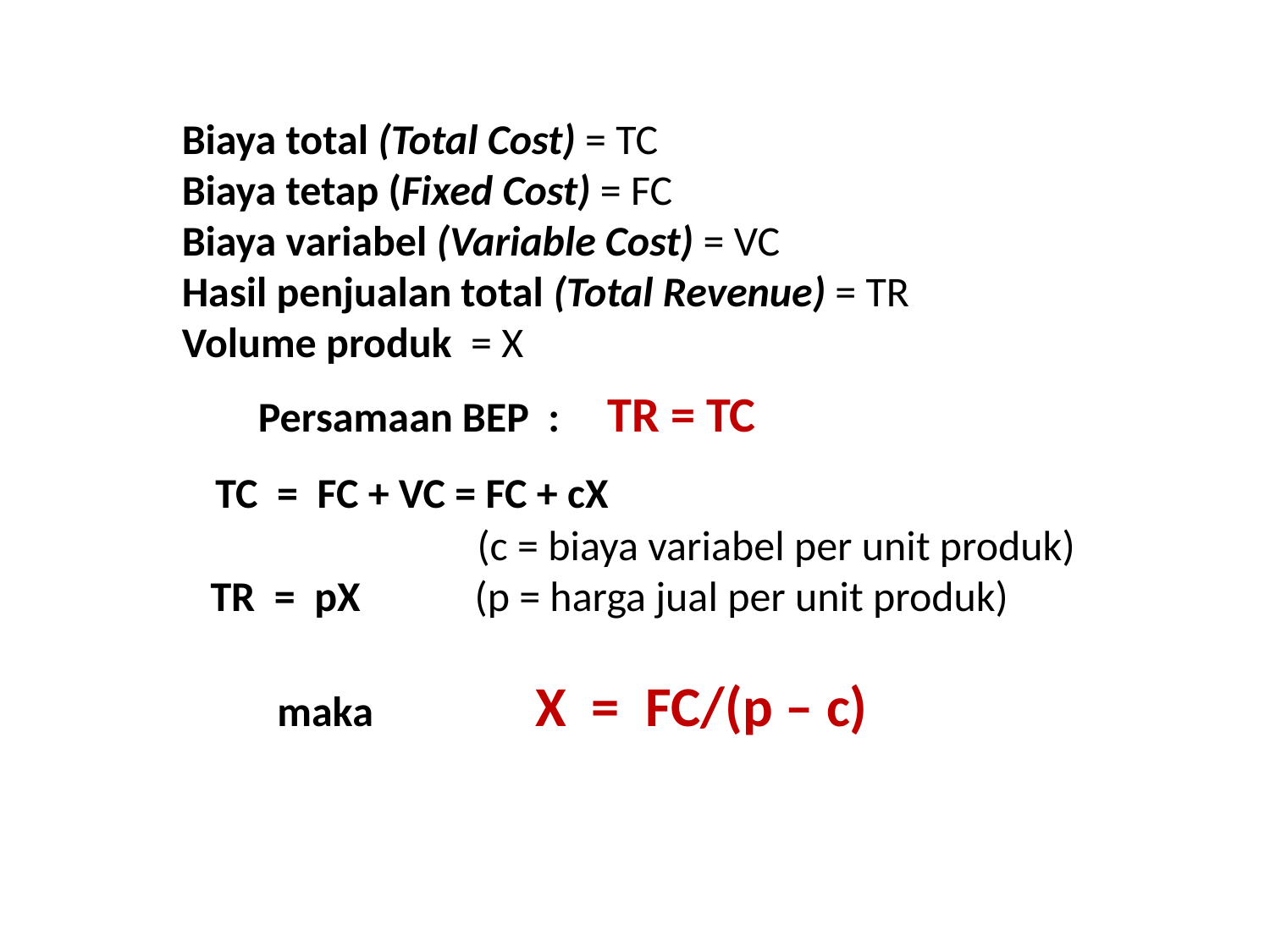

Biaya total (Total Cost) = TC
Biaya tetap (Fixed Cost) = FC
Biaya variabel (Variable Cost) = VC
Hasil penjualan total (Total Revenue) = TR
Volume produk  = X

        Persamaan BEP  :     TR = TC

   TC  =  FC + VC = FC + cX
                               (c = biaya variabel per unit produk)
   TR  =  pX            (p = harga jual per unit produk)

          maka                 X  =  FC/(p – c)